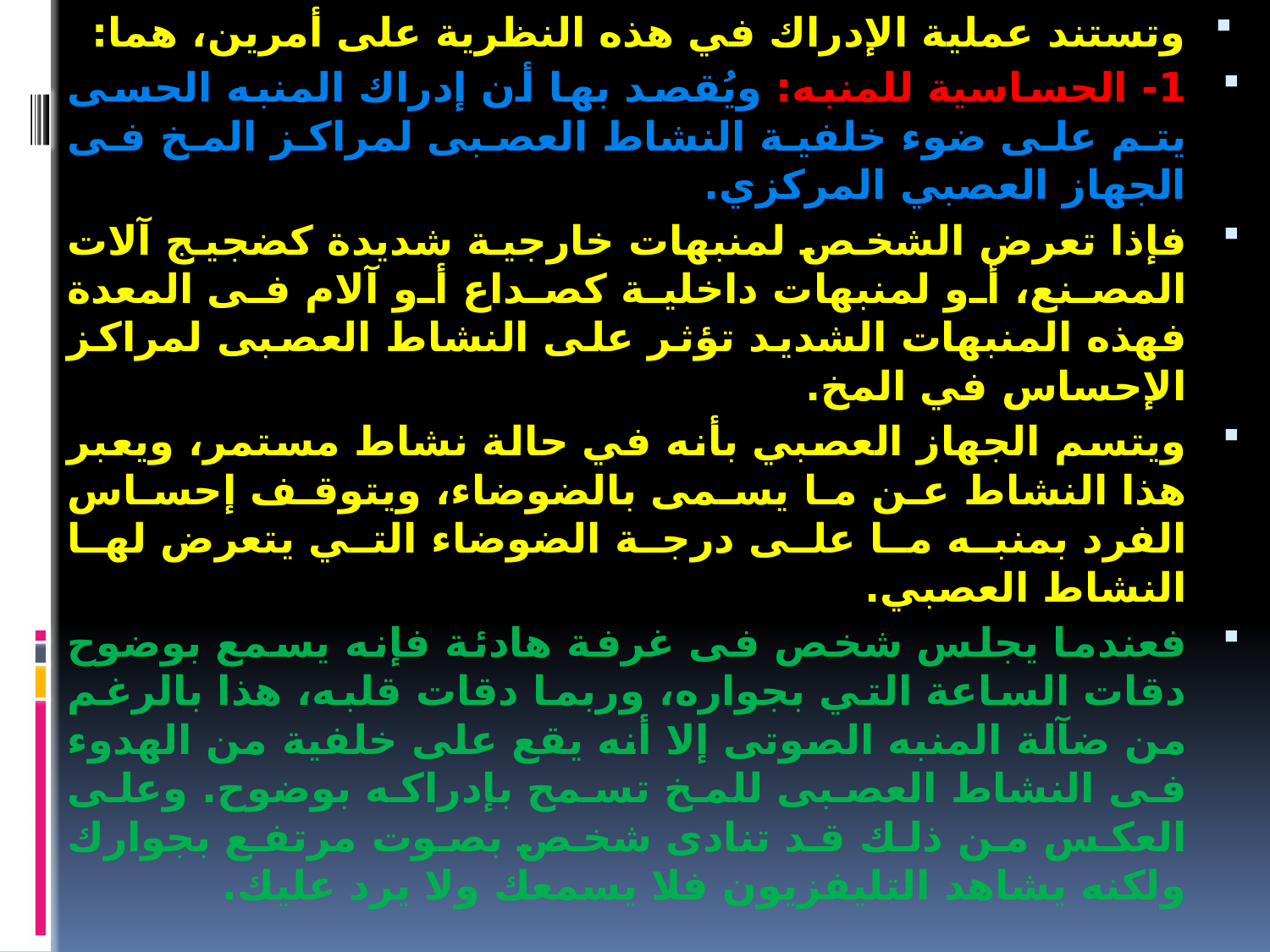

وتستند عملية الإدراك في هذه النظرية على أمرين، هما:
1- الحساسية للمنبه: ويُقصد بها أن إدراك المنبه الحسى يتم على ضوء خلفية النشاط العصبى لمراكز المخ فى الجهاز العصبي المركزي.
فإذا تعرض الشخص لمنبهات خارجية شديدة كضجيج آلات المصنع، أو لمنبهات داخلية كصداع أو آلام فى المعدة فهذه المنبهات الشديد تؤثر على النشاط العصبى لمراكز الإحساس في المخ.
ويتسم الجهاز العصبي بأنه في حالة نشاط مستمر، ويعبر هذا النشاط عن ما يسمى بالضوضاء، ويتوقف إحساس الفرد بمنبه ما على درجة الضوضاء التي يتعرض لها النشاط العصبي.
فعندما يجلس شخص فى غرفة هادئة فإنه يسمع بوضوح دقات الساعة التي بجواره، وربما دقات قلبه، هذا بالرغم من ضآلة المنبه الصوتى إلا أنه يقع على خلفية من الهدوء فى النشاط العصبى للمخ تسمح بإدراكه بوضوح. وعلى العكس من ذلك قد تنادى شخص بصوت مرتفع بجوارك ولكنه يشاهد التليفزيون فلا يسمعك ولا يرد عليك.